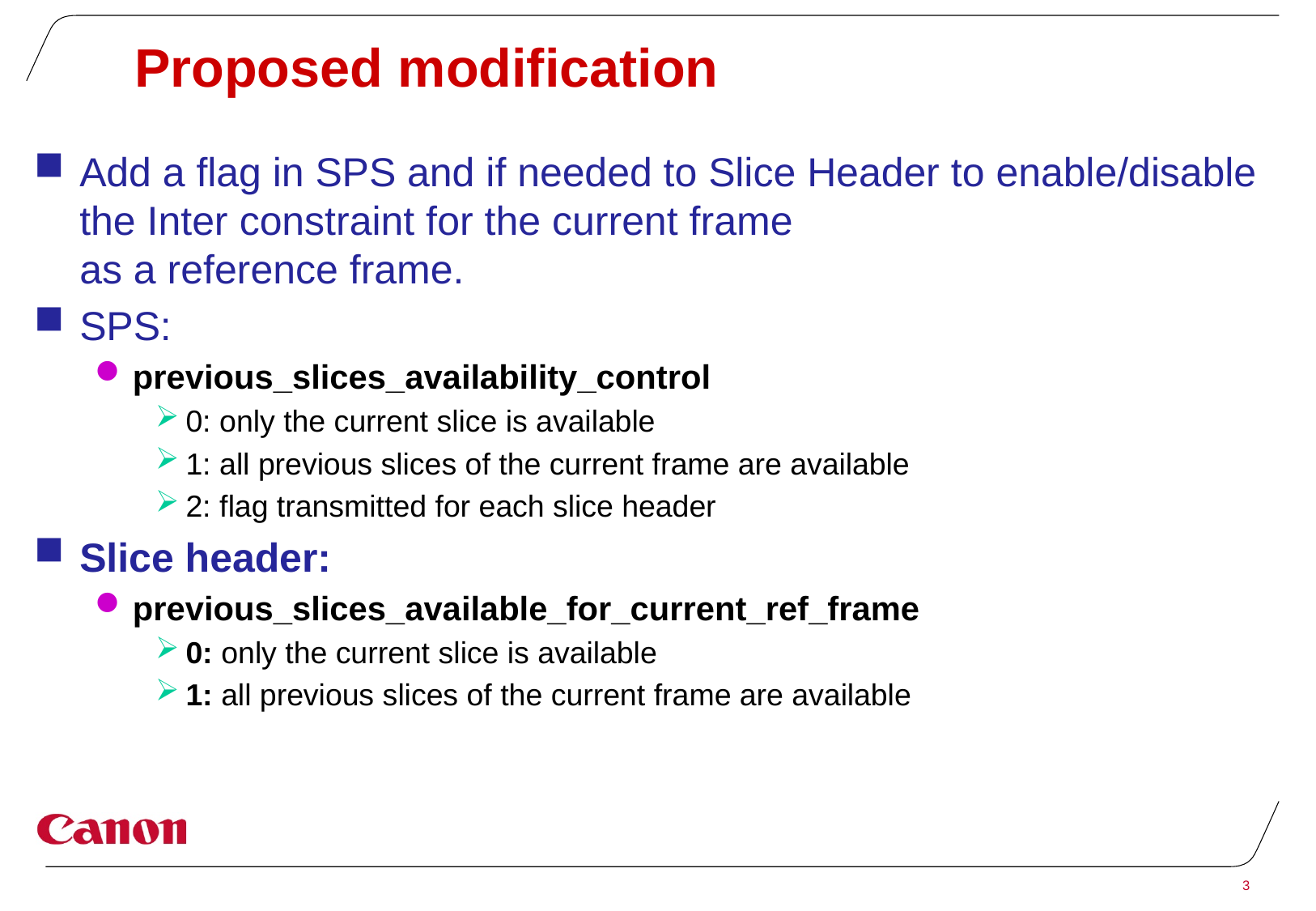

# Proposed modification
Add a flag in SPS and if needed to Slice Header to enable/disable the Inter constraint for the current frame
as a reference frame.
SPS:
previous_slices_availability_control
0: only the current slice is available
1: all previous slices of the current frame are available
2: flag transmitted for each slice header
Slice header:
previous_slices_available_for_current_ref_frame
0: only the current slice is available
1: all previous slices of the current frame are available

3